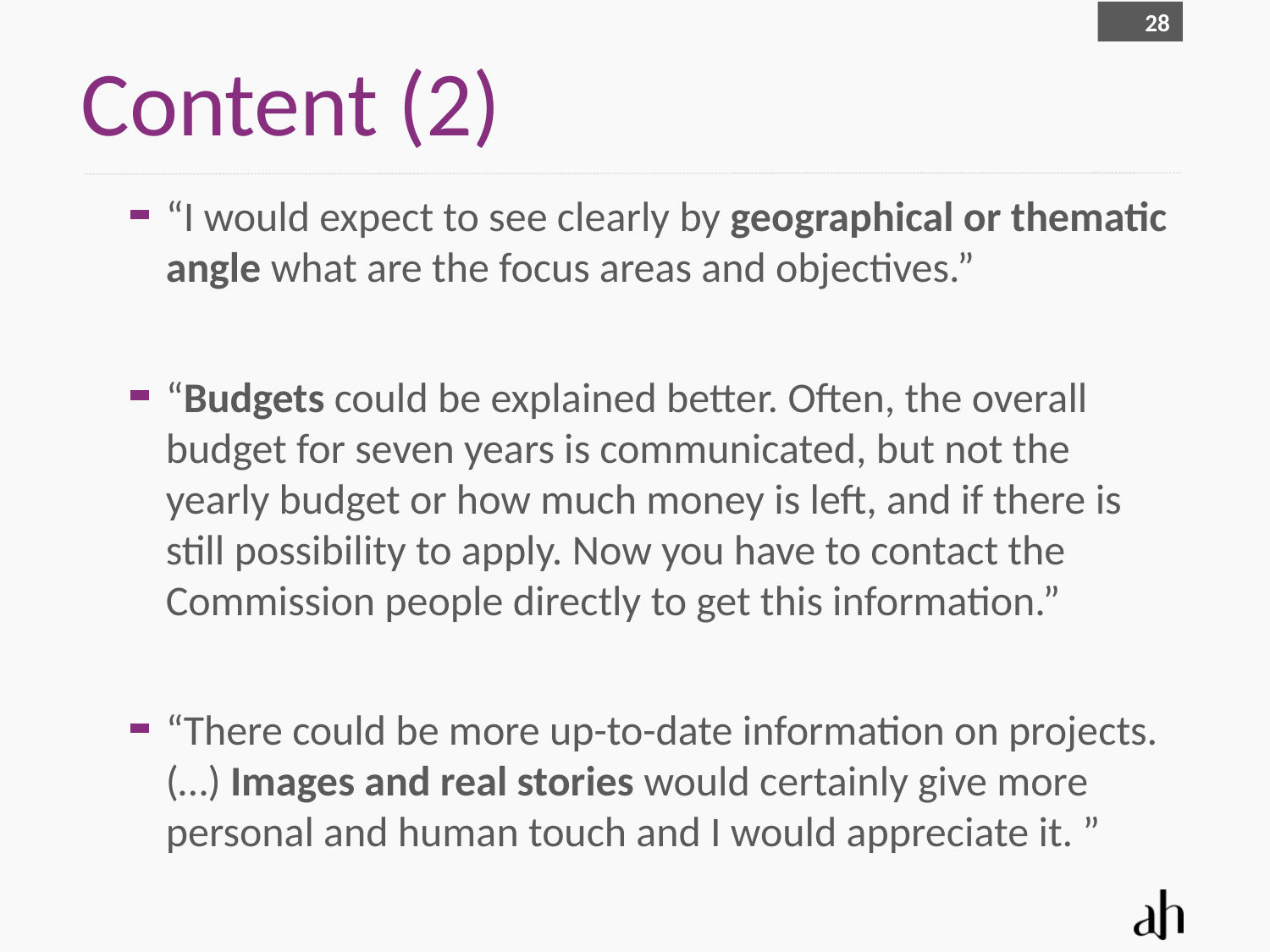

28
# Content (2)

“I would expect to see clearly by geographical or thematic angle what are the focus areas and objectives.”

“Budgets could be explained better. Often, the overall budget for seven years is communicated, but not the yearly budget or how much money is left, and if there is still possibility to apply. Now you have to contact the Commission people directly to get this information.”

“There could be more up-to-date information on projects. (…) Images and real stories would certainly give more personal and human touch and I would appreciate it. ”